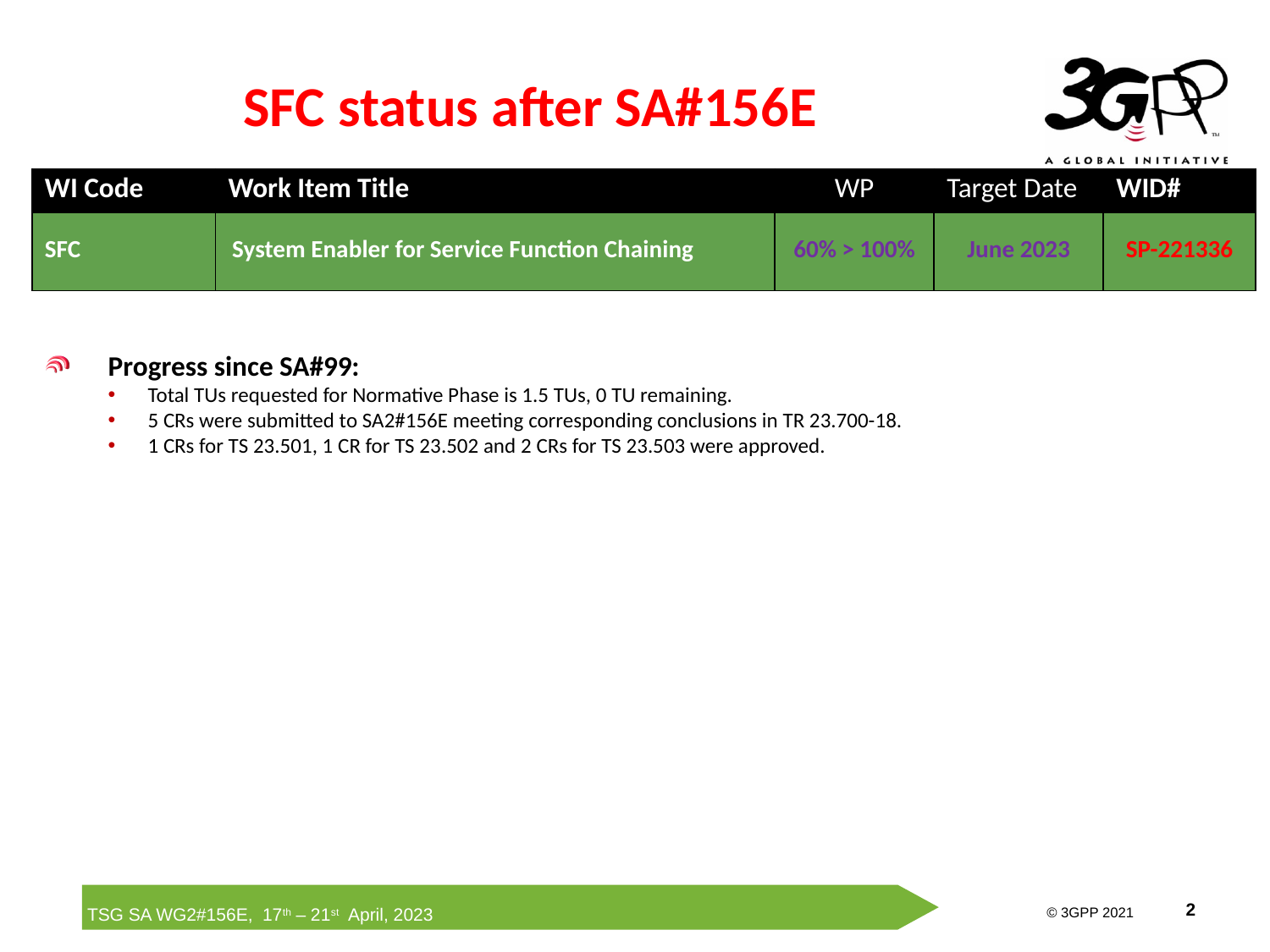

# SFC status after SA#156E
| WI Code | Work Item Title | WP | Target Date | WID# |
| --- | --- | --- | --- | --- |
| SFC | System Enabler for Service Function Chaining | 60% > 100% | June 2023 | SP-221336 |

Progress since SA#99:
Total TUs requested for Normative Phase is 1.5 TUs, 0 TU remaining.
5 CRs were submitted to SA2#156E meeting corresponding conclusions in TR 23.700-18.
1 CRs for TS 23.501, 1 CR for TS 23.502 and 2 CRs for TS 23.503 were approved.